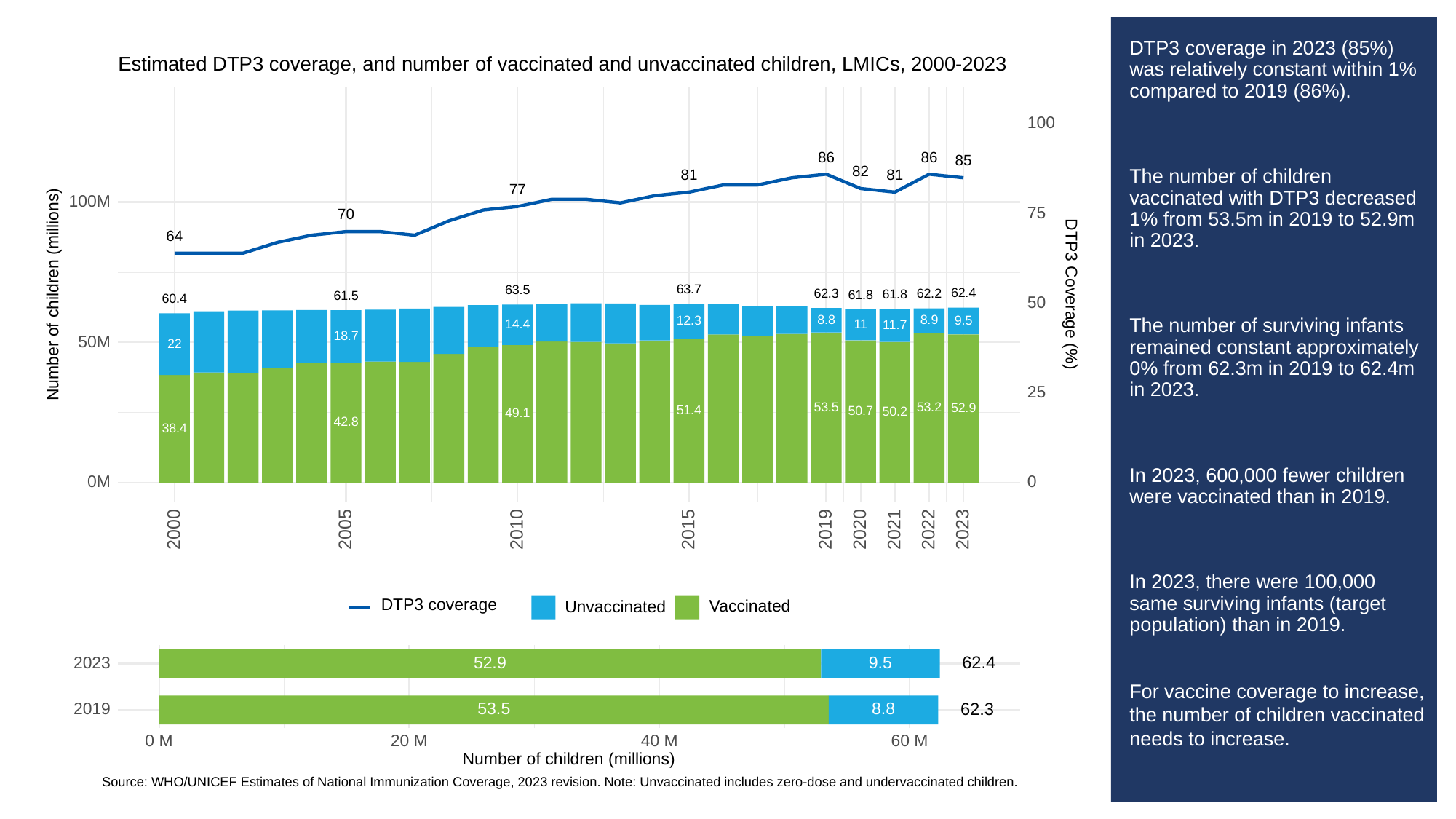

# DTP3 coverage in 2023 (85%) was relatively constant within 1% compared to 2019 (86%).

The number of children vaccinated with DTP3 decreased 1% from 53.5m in 2019 to 52.9m in 2023.

The number of surviving infants remained constant approximately 0% from 62.3m in 2019 to 62.4m in 2023.

In 2023, 600,000 fewer children were vaccinated than in 2019.

In 2023, there were 100,000 same surviving infants (target population) than in 2019.

For vaccine coverage to increase, the number of children vaccinated needs to increase.

Estimated DTP3 coverage, and number of vaccinated and unvaccinated children, LMICs, 2000-2023

100

86
86
85
82
81
81

77
100M

75
70
64

63.7
63.5
Number of children (millions)
DTP3 Coverage (%)
62.4
62.3
62.2
61.8
61.8
61.5
60.4
50

8.8
8.9
9.5
12.3
14.4
11
11.7
18.7

50M

22

25
53.5
53.2
52.9
51.4
50.7
50.2
49.1

42.8
38.4
0M
0

2023
2000
2005
2010
2015
2019
2020
2021
2022

DTP3 coverage
Unvaccinated
Vaccinated

62.4
52.9
9.5
2023

62.3
53.5
8.8
2019

0 M
20 M
40 M
60 M
Number of children (millions)
Source: WHO/UNICEF Estimates of National Immunization Coverage, 2023 revision. Note: Unvaccinated includes zero-dose and undervaccinated children.